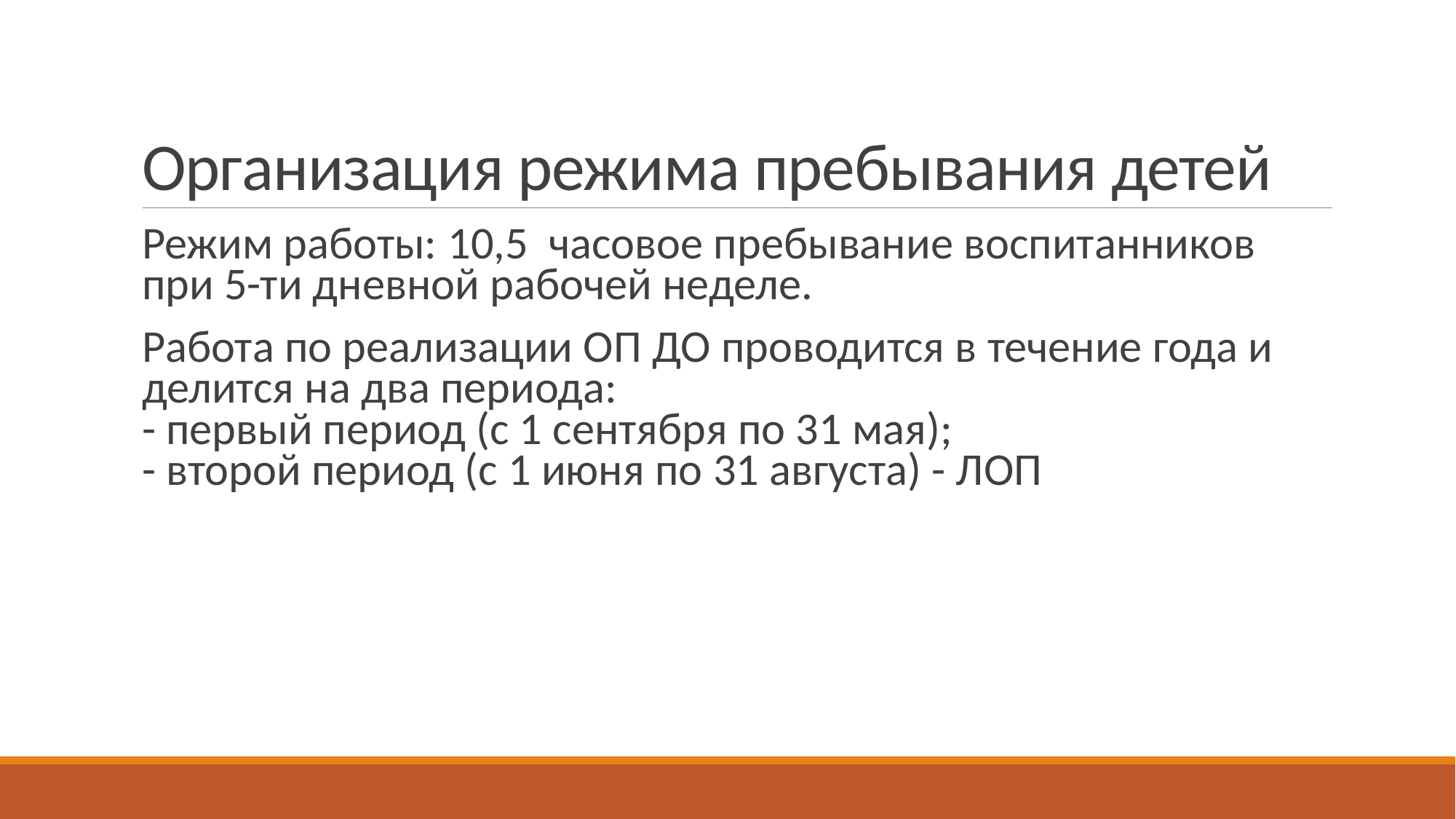

# Организация режима пребывания детей
Режим работы: 10,5  часовое пребывание воспитанников при 5-ти дневной рабочей неделе.
Работа по реализации ОП ДО проводится в течение года и делится на два периода:
- первый период (с 1 сентября по 31 мая);
- второй период (с 1 июня по 31 августа) - ЛОП